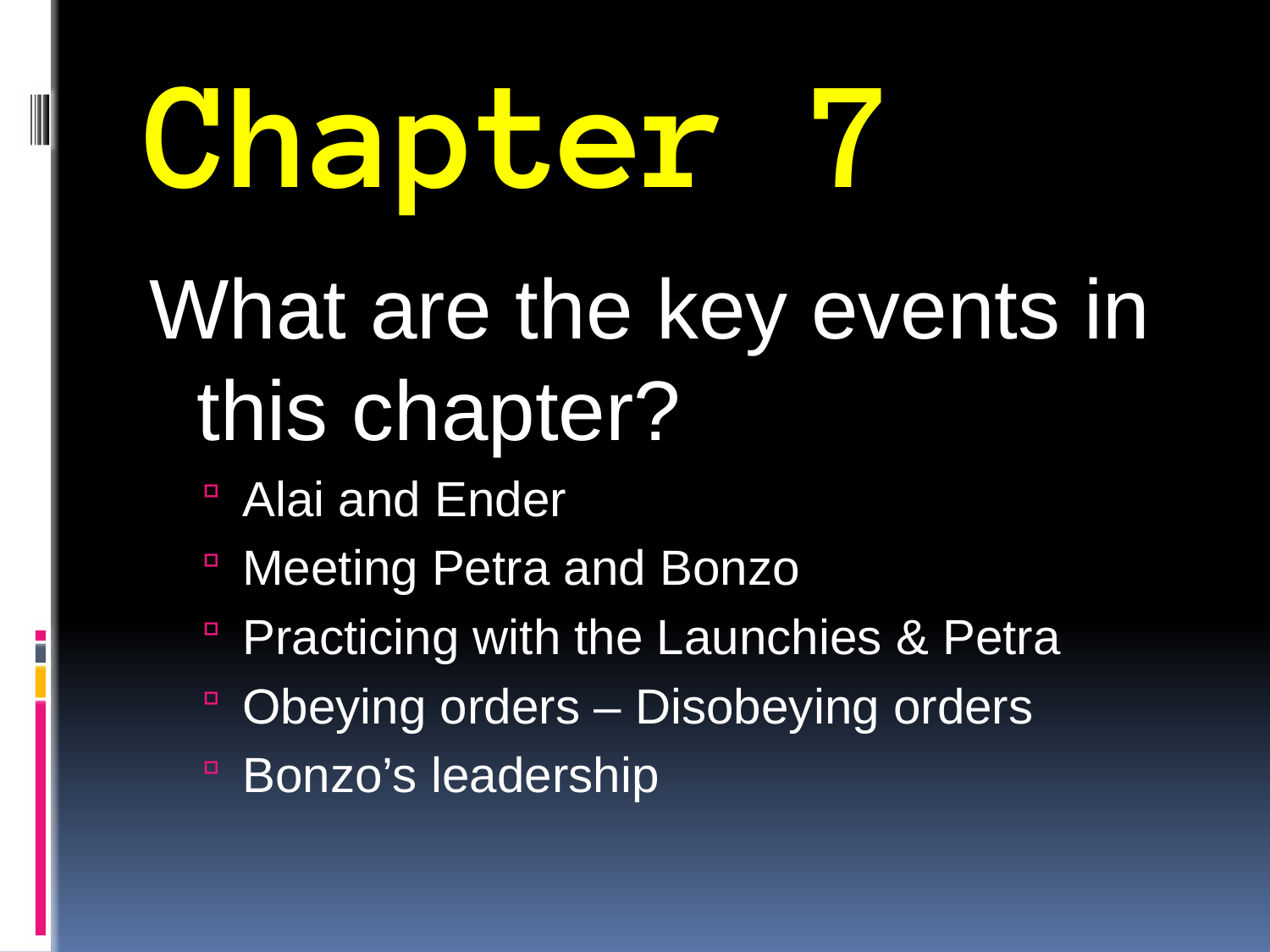

# Chapter 7
What are the key events in this chapter?
Alai and Ender
Meeting Petra and Bonzo
Practicing with the Launchies & Petra
Obeying orders – Disobeying orders
Bonzo’s leadership